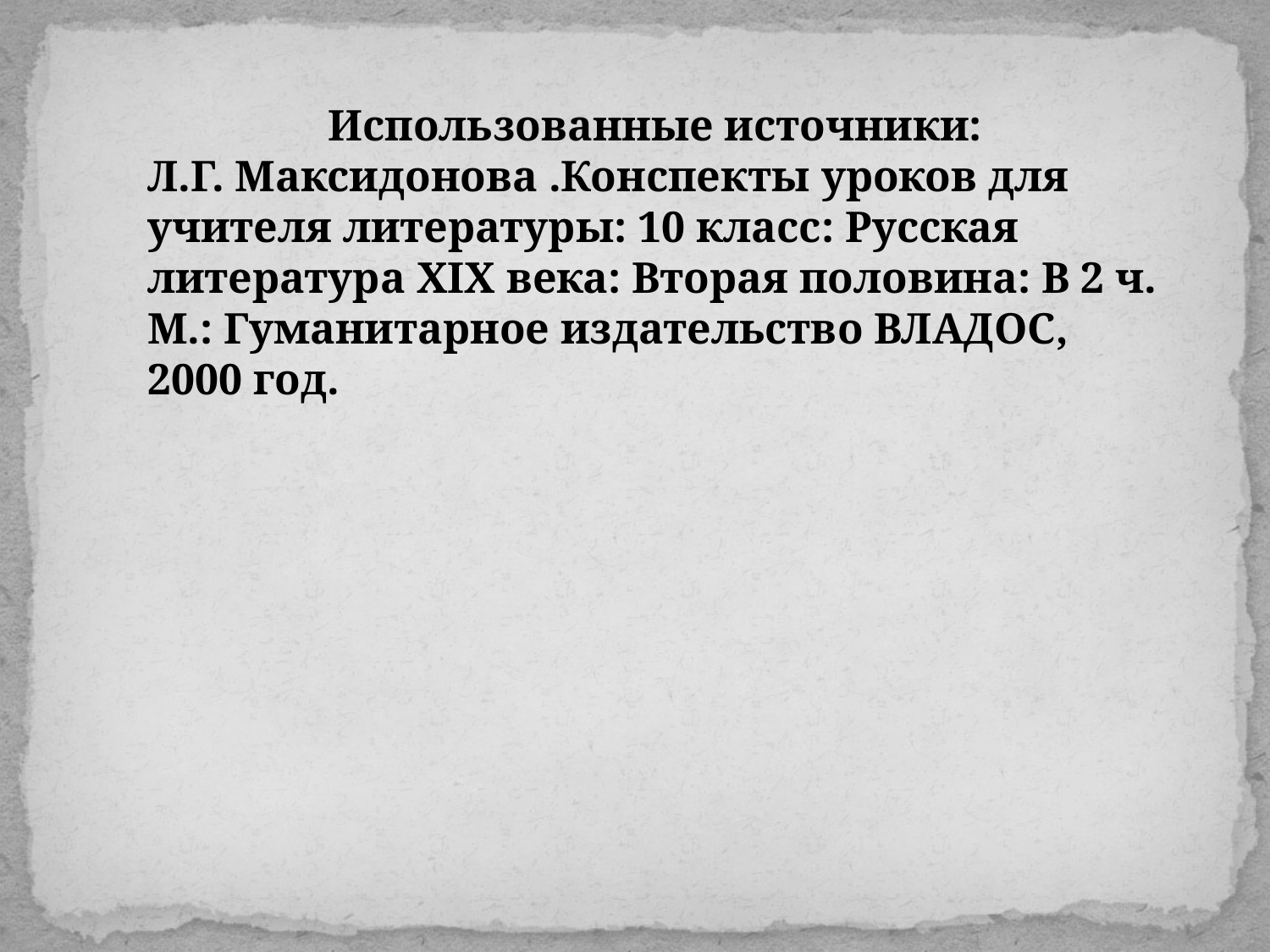

Использованные источники:
Л.Г. Максидонова .Конспекты уроков для учителя литературы: 10 класс: Русская литература XIX века: Вторая половина: В 2 ч.
М.: Гуманитарное издательство ВЛАДОС, 2000 год.